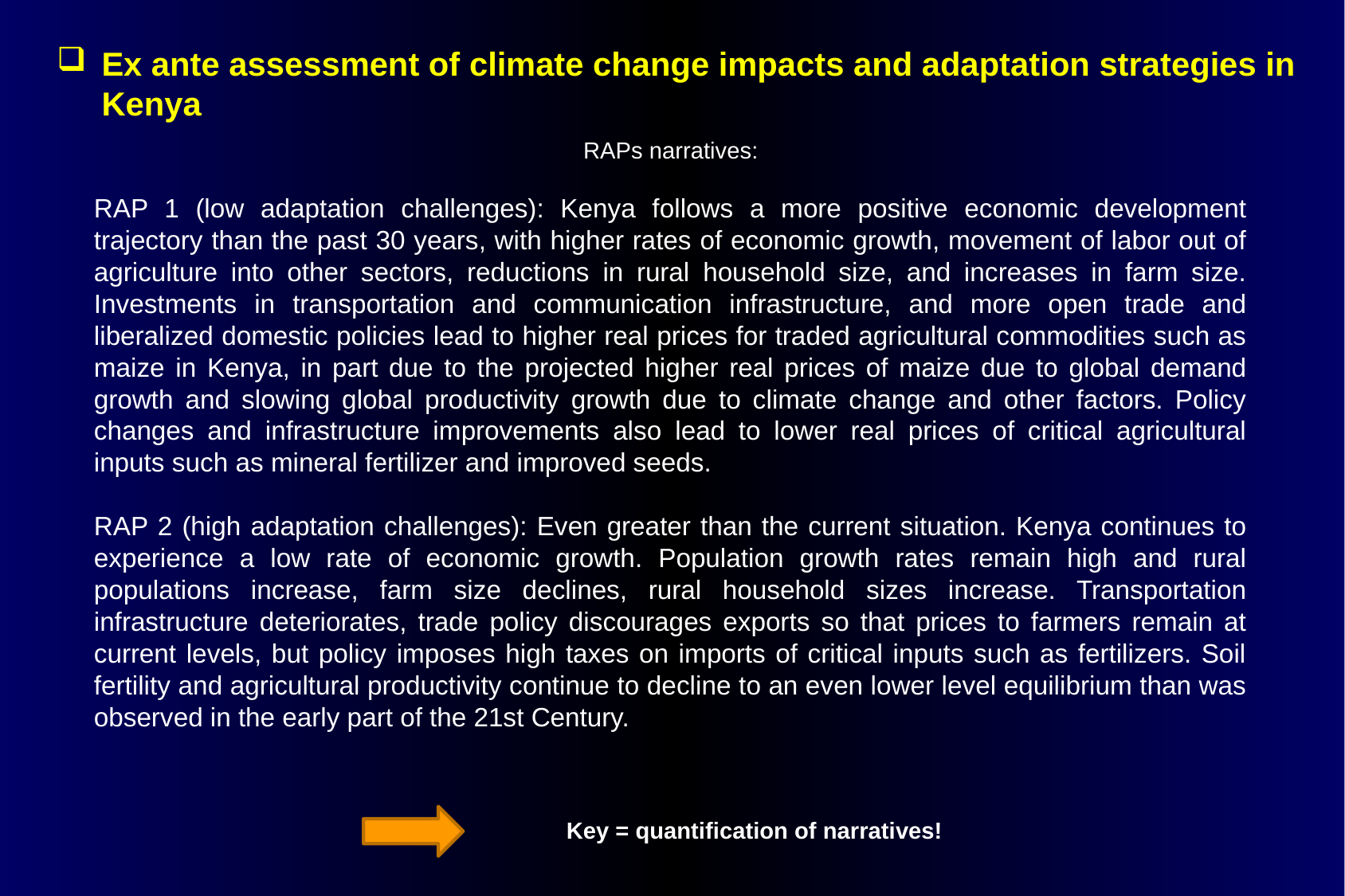

Ex ante assessment of climate change impacts and adaptation strategies in Kenya
RAPs narratives:

RAP 1 (low adaptation challenges): Kenya follows a more positive economic development trajectory than the past 30 years, with higher rates of economic growth, movement of labor out of agriculture into other sectors, reductions in rural household size, and increases in farm size. Investments in transportation and communication infrastructure, and more open trade and liberalized domestic policies lead to higher real prices for traded agricultural commodities such as maize in Kenya, in part due to the projected higher real prices of maize due to global demand growth and slowing global productivity growth due to climate change and other factors. Policy changes and infrastructure improvements also lead to lower real prices of critical agricultural inputs such as mineral fertilizer and improved seeds.

RAP 2 (high adaptation challenges): Even greater than the current situation. Kenya continues to experience a low rate of economic growth. Population growth rates remain high and rural populations increase, farm size declines, rural household sizes increase. Transportation infrastructure deteriorates, trade policy discourages exports so that prices to farmers remain at current levels, but policy imposes high taxes on imports of critical inputs such as fertilizers. Soil fertility and agricultural productivity continue to decline to an even lower level equilibrium than was observed in the early part of the 21st Century.

Key = quantification of narratives!